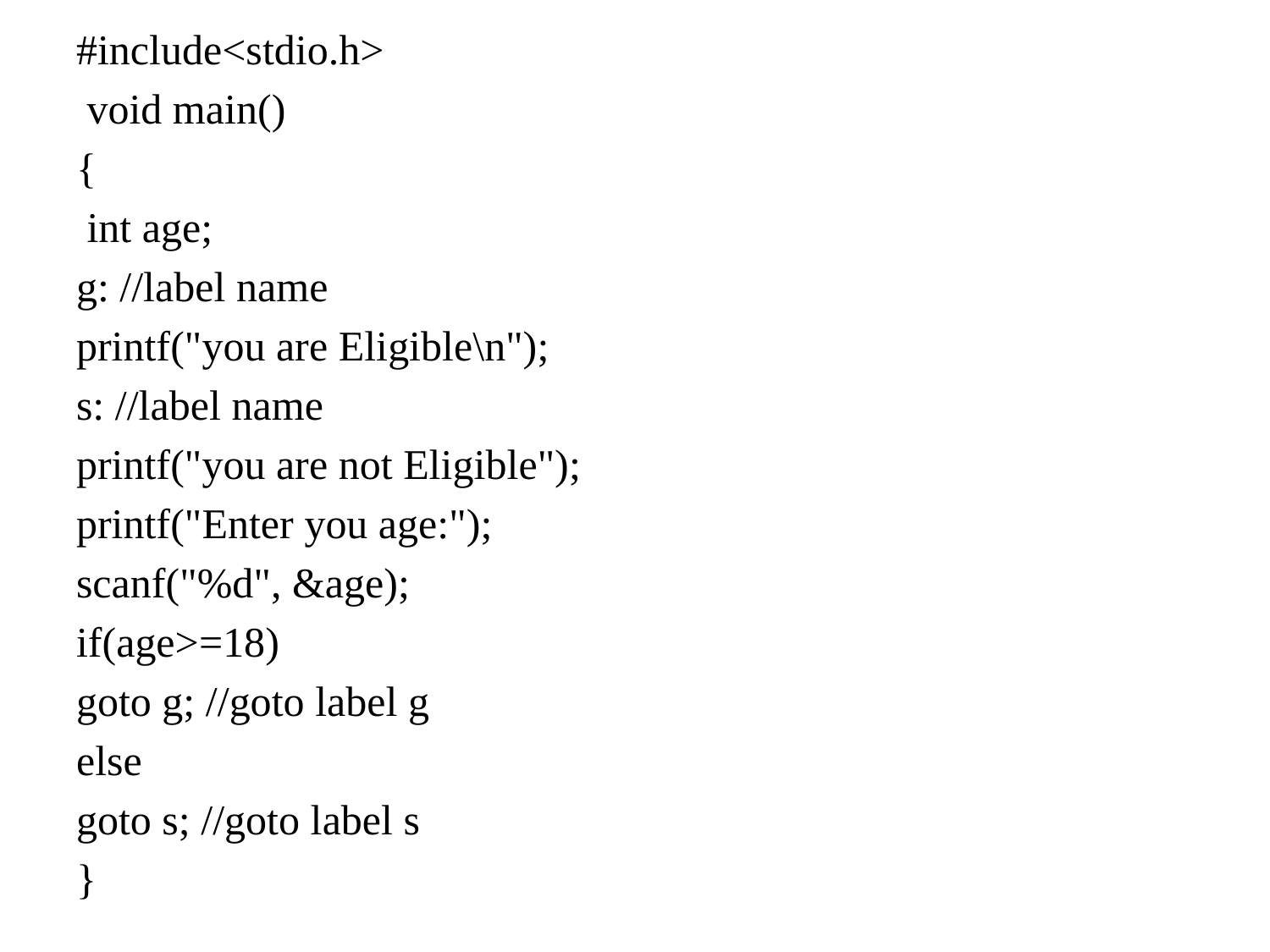

#include<stdio.h>
 void main()
{
 int age;
g: //label name
printf("you are Eligible\n");
s: //label name
printf("you are not Eligible");
printf("Enter you age:");
scanf("%d", &age);
if(age>=18)
goto g; //goto label g
else
goto s; //goto label s
}